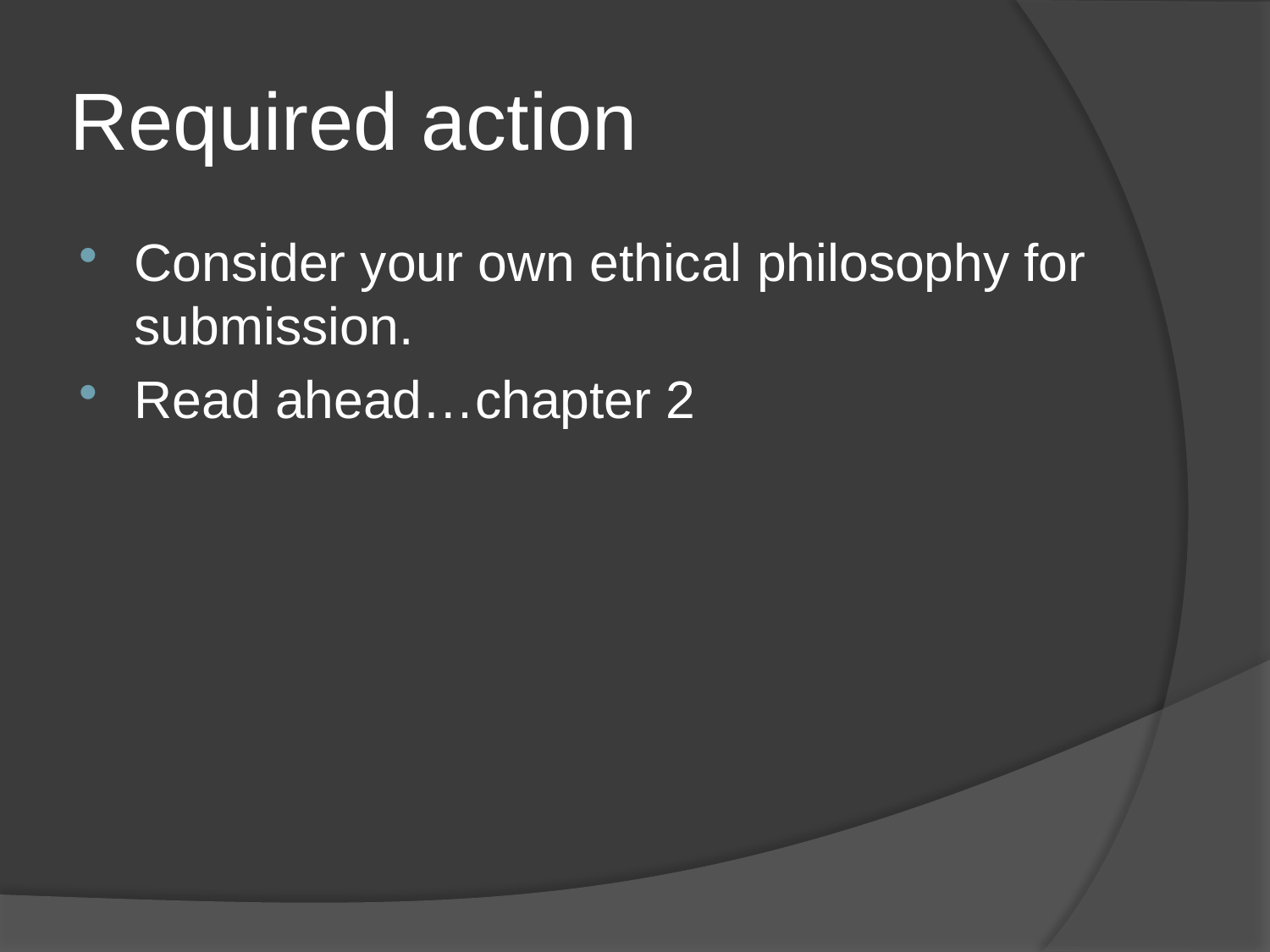

# Required action
Consider your own ethical philosophy for submission.
Read ahead…chapter 2